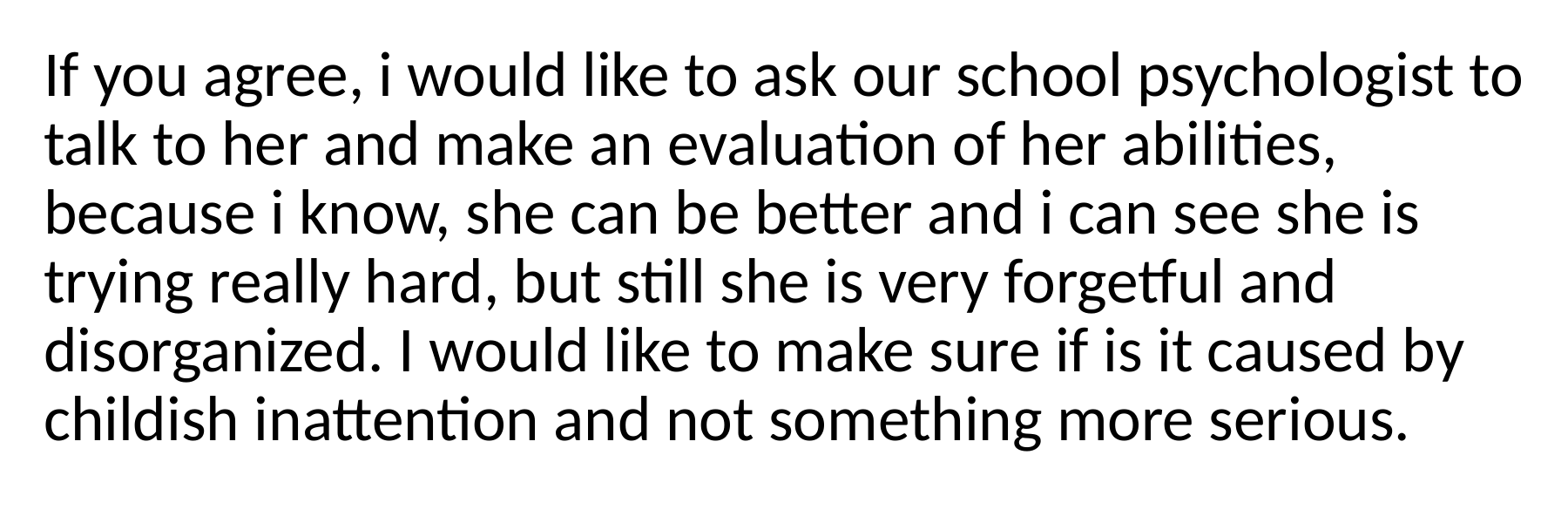

If you agree, i would like to ask our school psychologist to talk to her and make an evaluation of her abilities, because i know, she can be better and i can see she is trying really hard, but still she is very forgetful and disorganized. I would like to make sure if is it caused by childish inattention and not something more serious.